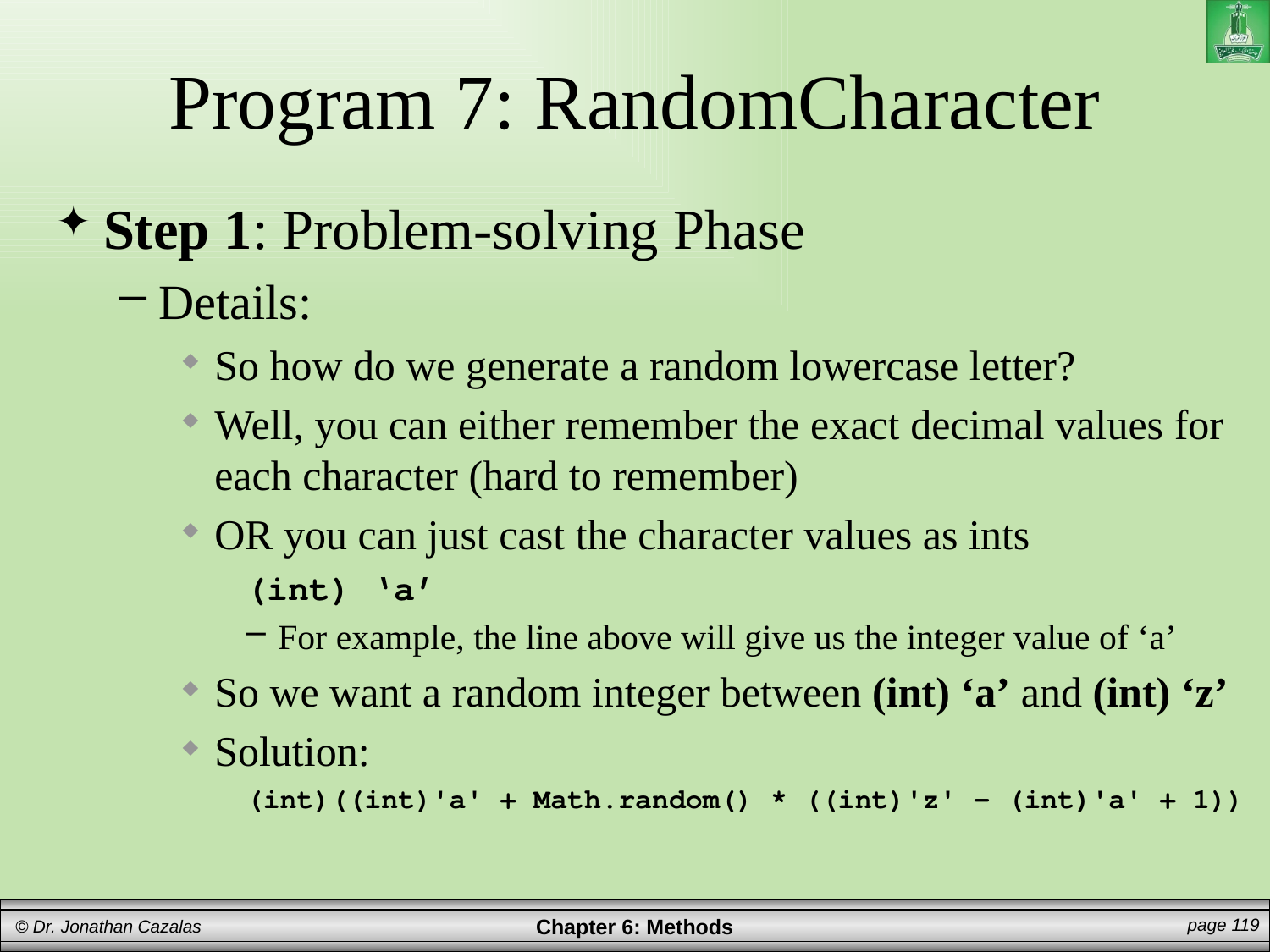

# Program 7: RandomCharacter
Step 1: Problem-solving Phase
Details:
So how do we generate a random lowercase letter?
Well, you can either remember the exact decimal values for each character (hard to remember)
OR you can just cast the character values as ints
(int) ‘a’
For example, the line above will give us the integer value of ‘a’
So we want a random integer between (int) ‘a’ and (int) ‘z’
Solution:
(int)((int)'a' + Math.random() * ((int)'z' - (int)'a' + 1))